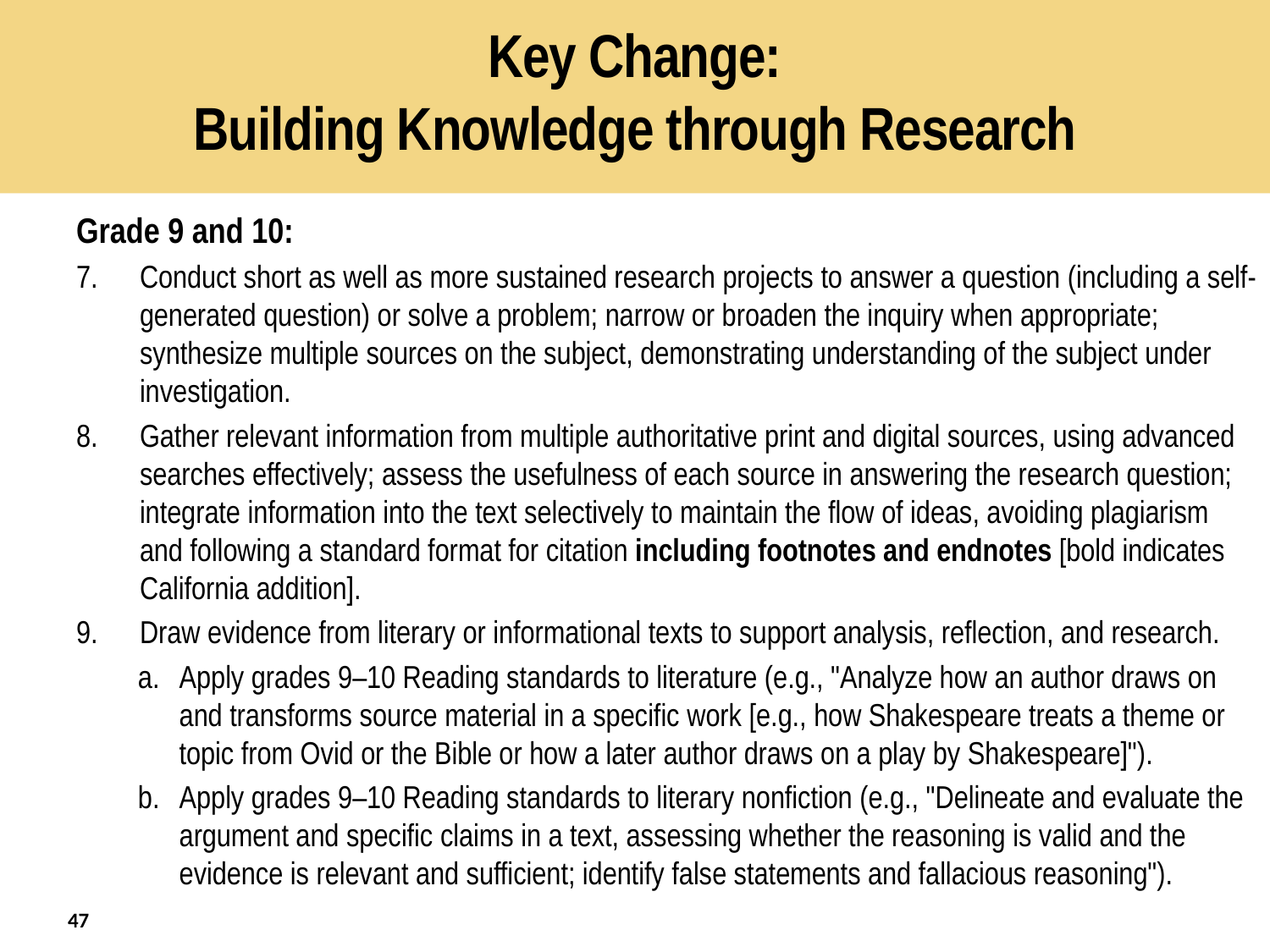

# Key Change: Building Knowledge through Research
Grade 9 and 10:
Conduct short as well as more sustained research projects to answer a question (including a self-generated question) or solve a problem; narrow or broaden the inquiry when appropriate; synthesize multiple sources on the subject, demonstrating understanding of the subject under investigation.
Gather relevant information from multiple authoritative print and digital sources, using advanced searches effectively; assess the usefulness of each source in answering the research question; integrate information into the text selectively to maintain the flow of ideas, avoiding plagiarism and following a standard format for citation including footnotes and endnotes [bold indicates California addition].
Draw evidence from literary or informational texts to support analysis, reflection, and research.
Apply grades 9–10 Reading standards to literature (e.g., "Analyze how an author draws on and transforms source material in a specific work [e.g., how Shakespeare treats a theme or topic from Ovid or the Bible or how a later author draws on a play by Shakespeare]").
Apply grades 9–10 Reading standards to literary nonfiction (e.g., "Delineate and evaluate the argument and specific claims in a text, assessing whether the reasoning is valid and the evidence is relevant and sufficient; identify false statements and fallacious reasoning").
47